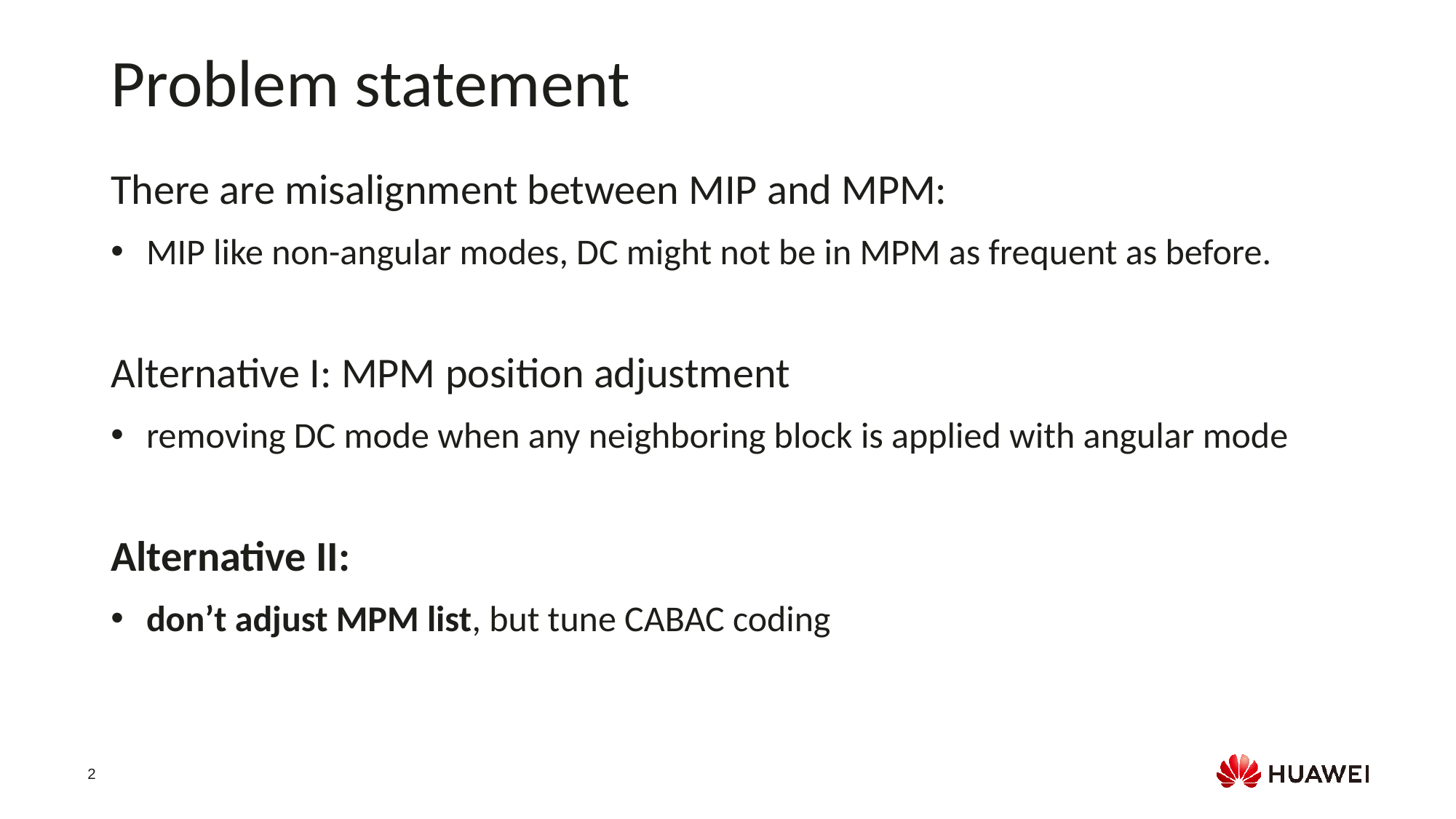

# Problem statement
There are misalignment between MIP and MPM:
MIP like non-angular modes, DC might not be in MPM as frequent as before.

Alternative I: MPM position adjustment
removing DC mode when any neighboring block is applied with angular mode

Alternative II:
don’t adjust MPM list, but tune CABAC coding